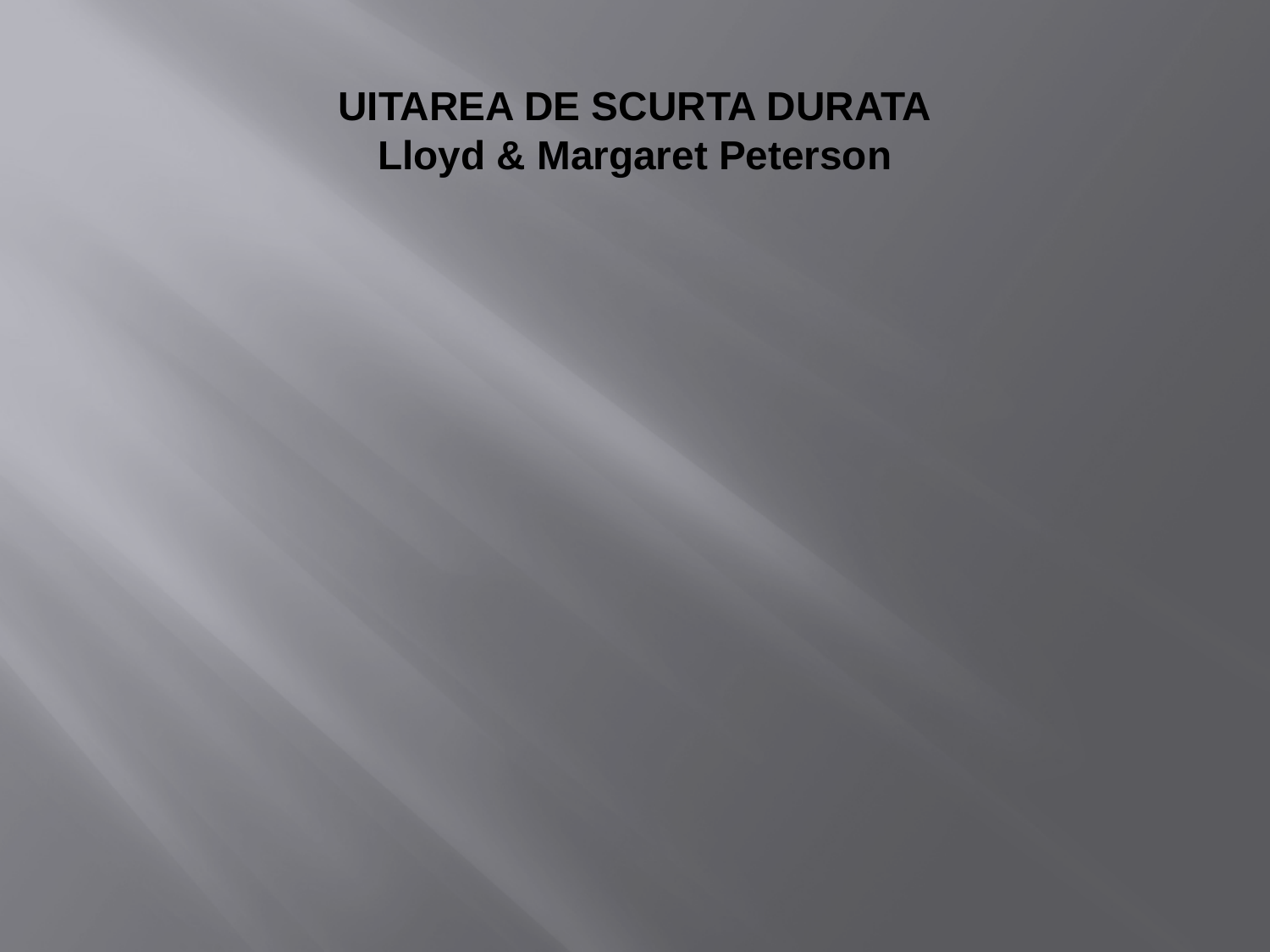

# UITAREA DE SCURTA DURATA Lloyd & Margaret Peterson